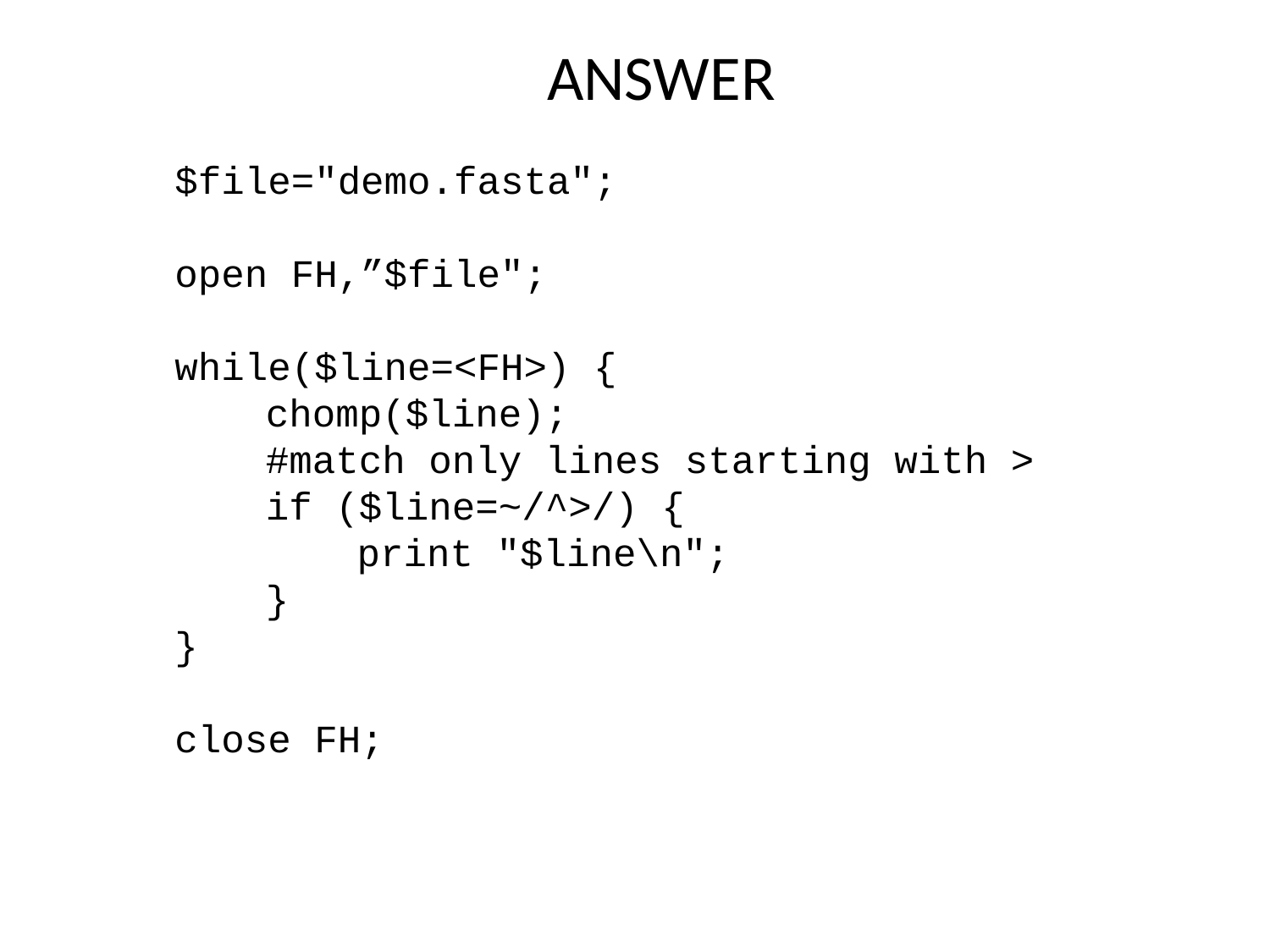

ANSWER
$file="demo.fasta";

open FH,”$file";

while($line=<FH>) {
	chomp($line);
	#match only lines starting with >
	if ($line=~/^>/) {
		print "$line\n";
	}
}

close FH;